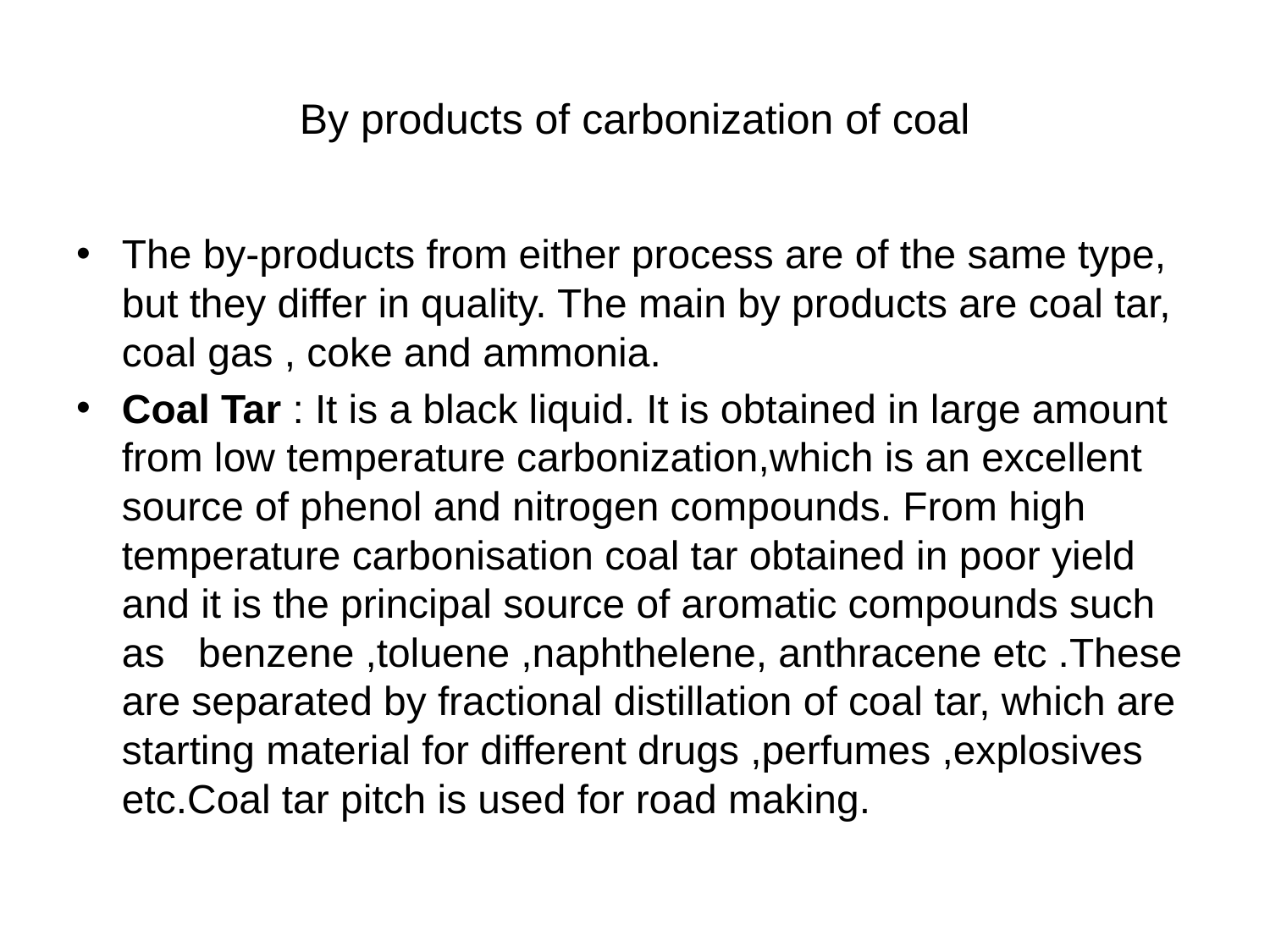

# By products of carbonization of coal
The by-products from either process are of the same type, but they differ in quality. The main by products are coal tar, coal gas , coke and ammonia.
Coal Tar : It is a black liquid. It is obtained in large amount from low temperature carbonization,which is an excellent source of phenol and nitrogen compounds. From high temperature carbonisation coal tar obtained in poor yield and it is the principal source of aromatic compounds such as   benzene ,toluene ,naphthelene, anthracene etc .These are separated by fractional distillation of coal tar, which are starting material for different drugs ,perfumes ,explosives etc.Coal tar pitch is used for road making.